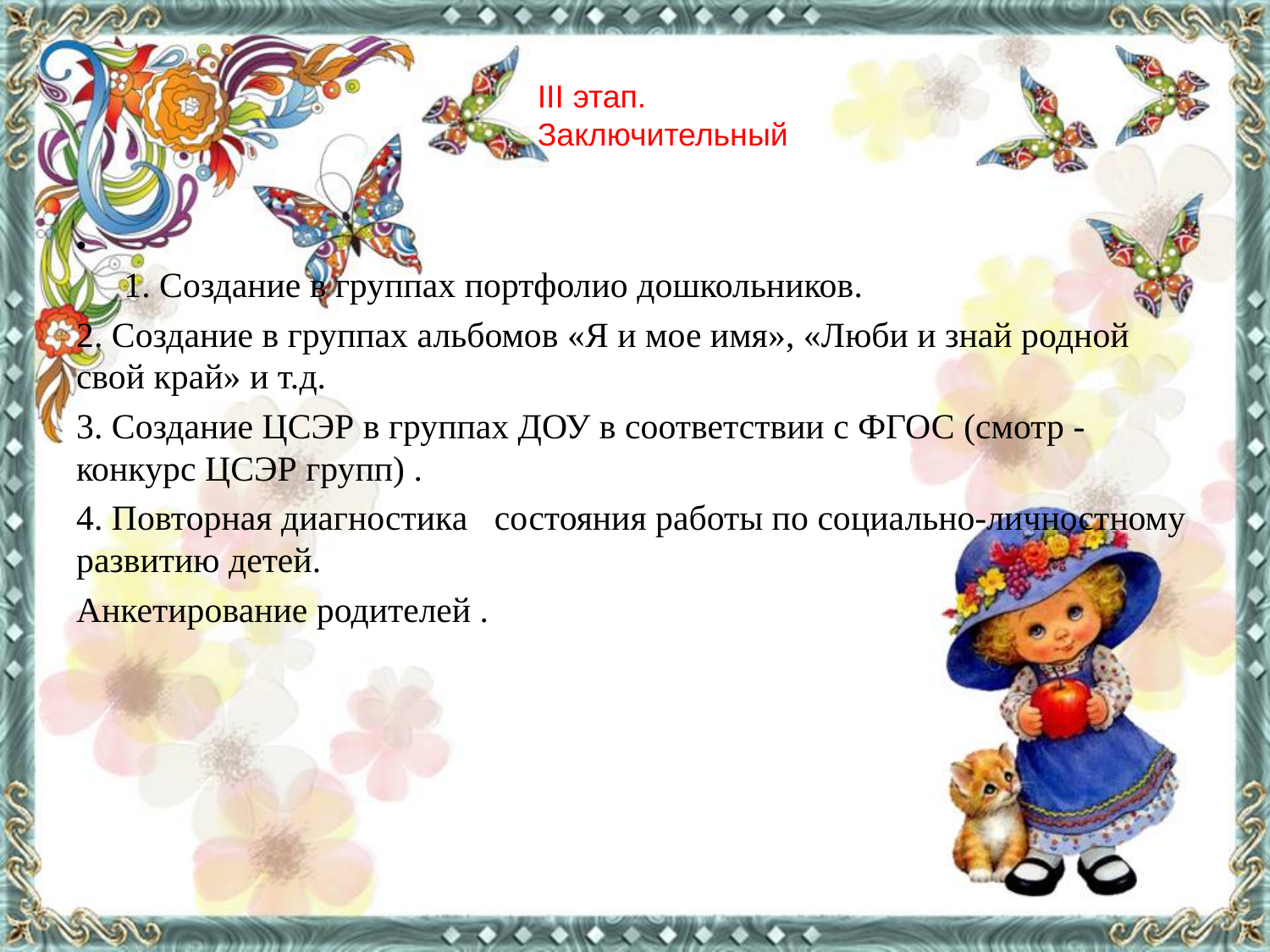

III этап.
Заключительный
1. Создание в группах портфолио дошкольников.
2. Создание в группах альбомов «Я и мое имя», «Люби и знай родной свой край» и т.д.
3. Создание ЦСЭР в группах ДОУ в соответствии с ФГОС (смотр - конкурс ЦСЭР групп) .
4. Повторная диагностика   состояния работы по социально-личностному развитию детей.
Анкетирование родителей .